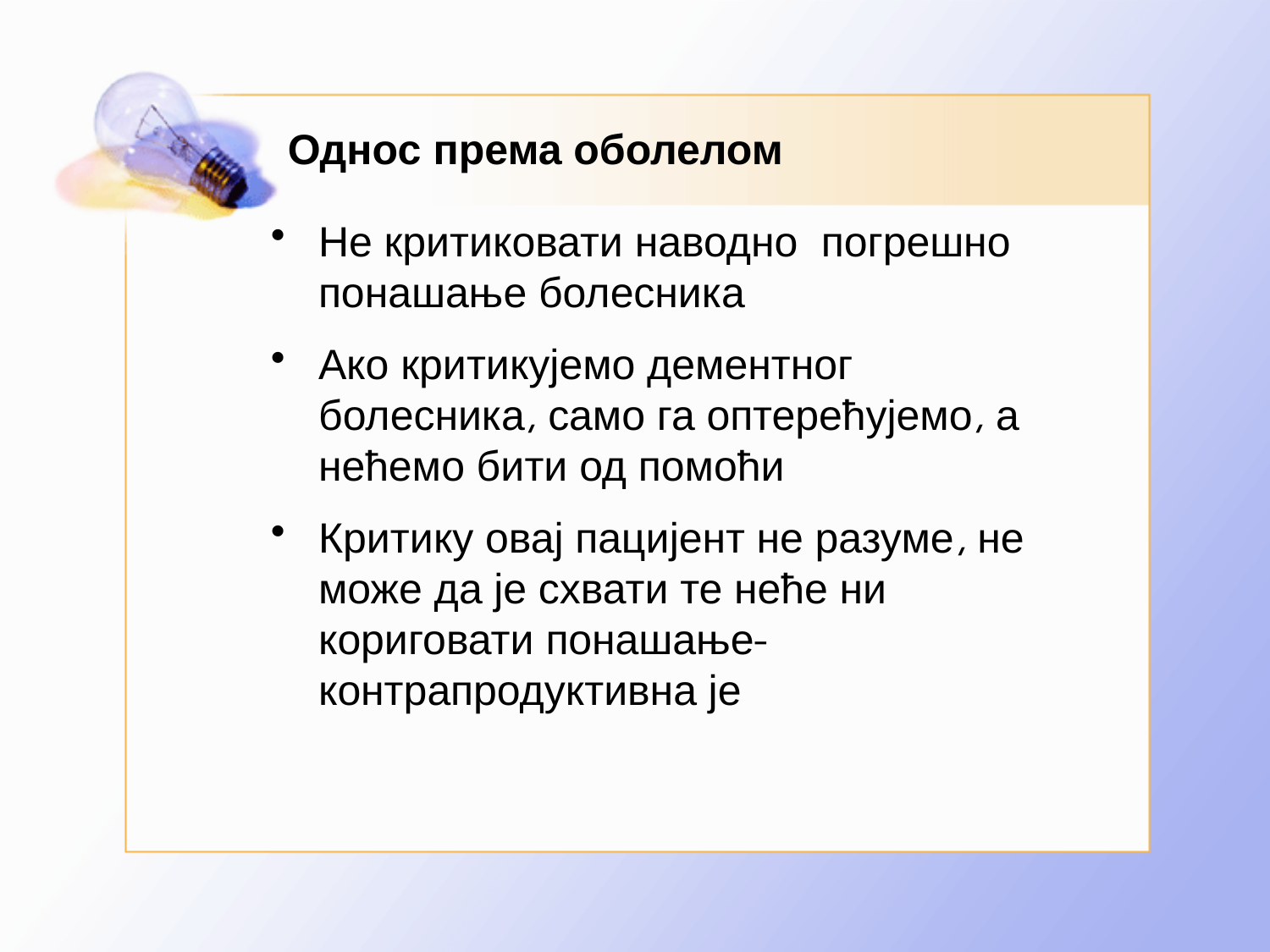

# Однос према оболелом
Не критиковати наводно  погрешно понашање болесника
Ако критикујемо дементног болесника, само га оптерећујемо, а нећемо бити од помоћи
Критику овај пацијент не разуме, не може да је схвати те неће ни кориговати понашање- контрапродуктивна је